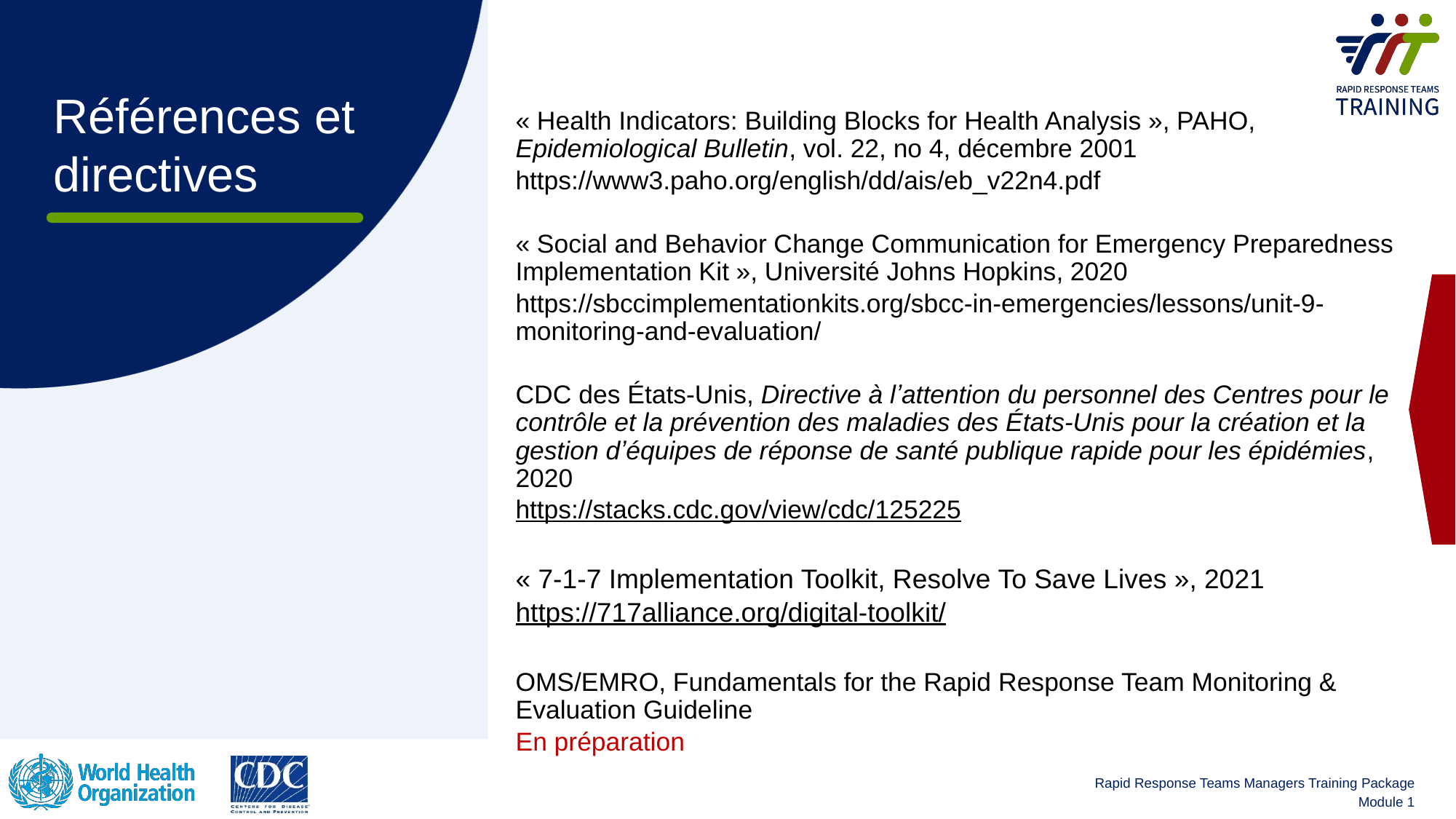

« Health Indicators: Building Blocks for Health Analysis », PAHO, Epidemiological Bulletin, vol. 22, no 4, décembre 2001
https://www3.paho.org/english/dd/ais/eb_v22n4.pdf

« Social and Behavior Change Communication for Emergency Preparedness Implementation Kit », Université Johns Hopkins, 2020
https://sbccimplementationkits.org/sbcc-in-emergencies/lessons/unit-9-monitoring-and-evaluation/

CDC des États-Unis, Directive à lʼattention du personnel des Centres pour le contrôle et la prévention des maladies des États-Unis pour la création et la gestion dʼéquipes de réponse de santé publique rapide pour les épidémies, 2020
https://stacks.cdc.gov/view/cdc/125225

« 7-1-7 Implementation Toolkit, Resolve To Save Lives », 2021
https://717alliance.org/digital-toolkit/

OMS/EMRO, Fundamentals for the Rapid Response Team Monitoring & Evaluation Guideline
En préparation